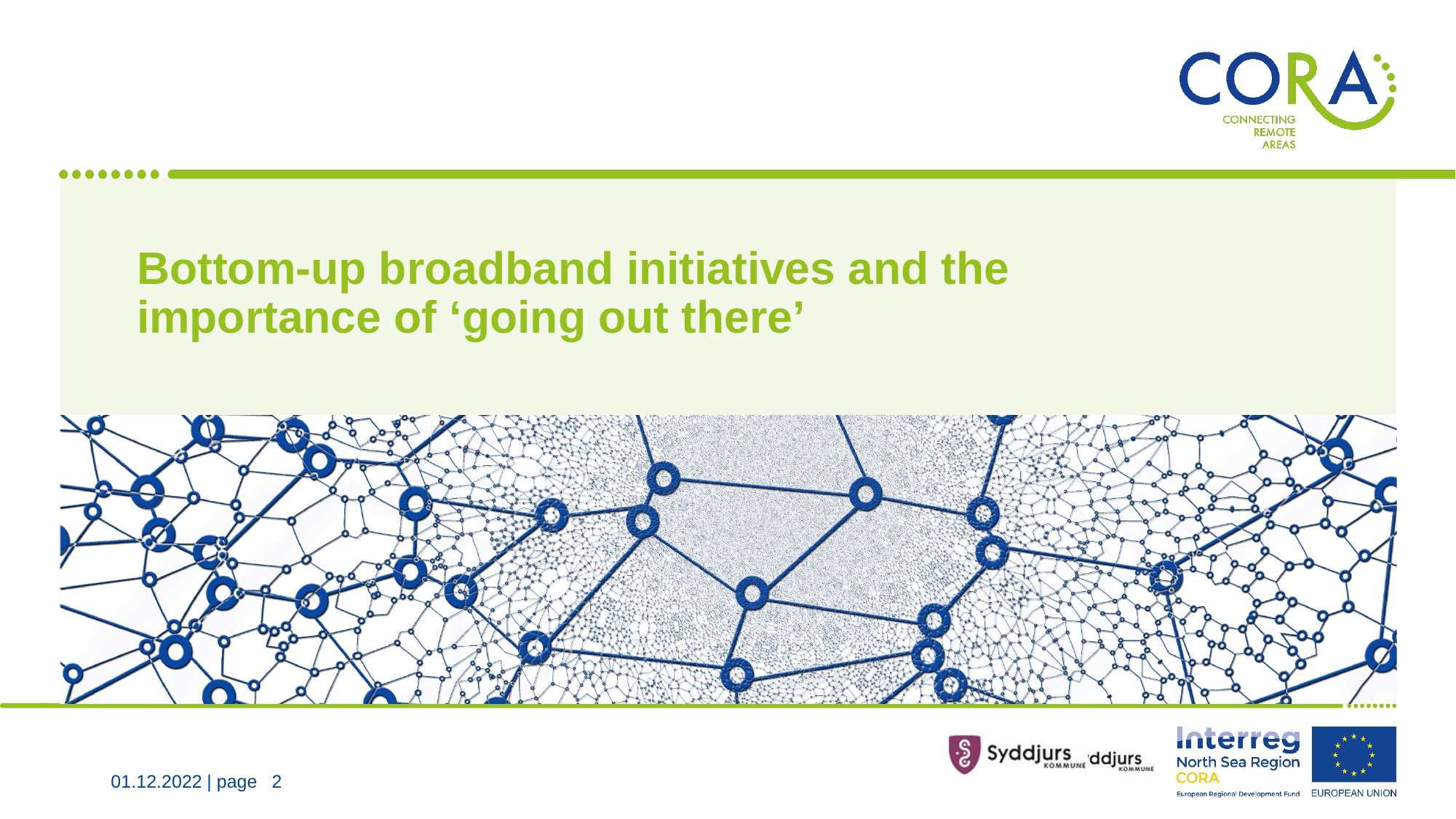

# Bottom-up broadband initiatives and the importance of ‘going out there’
01.12.2022
| page
2